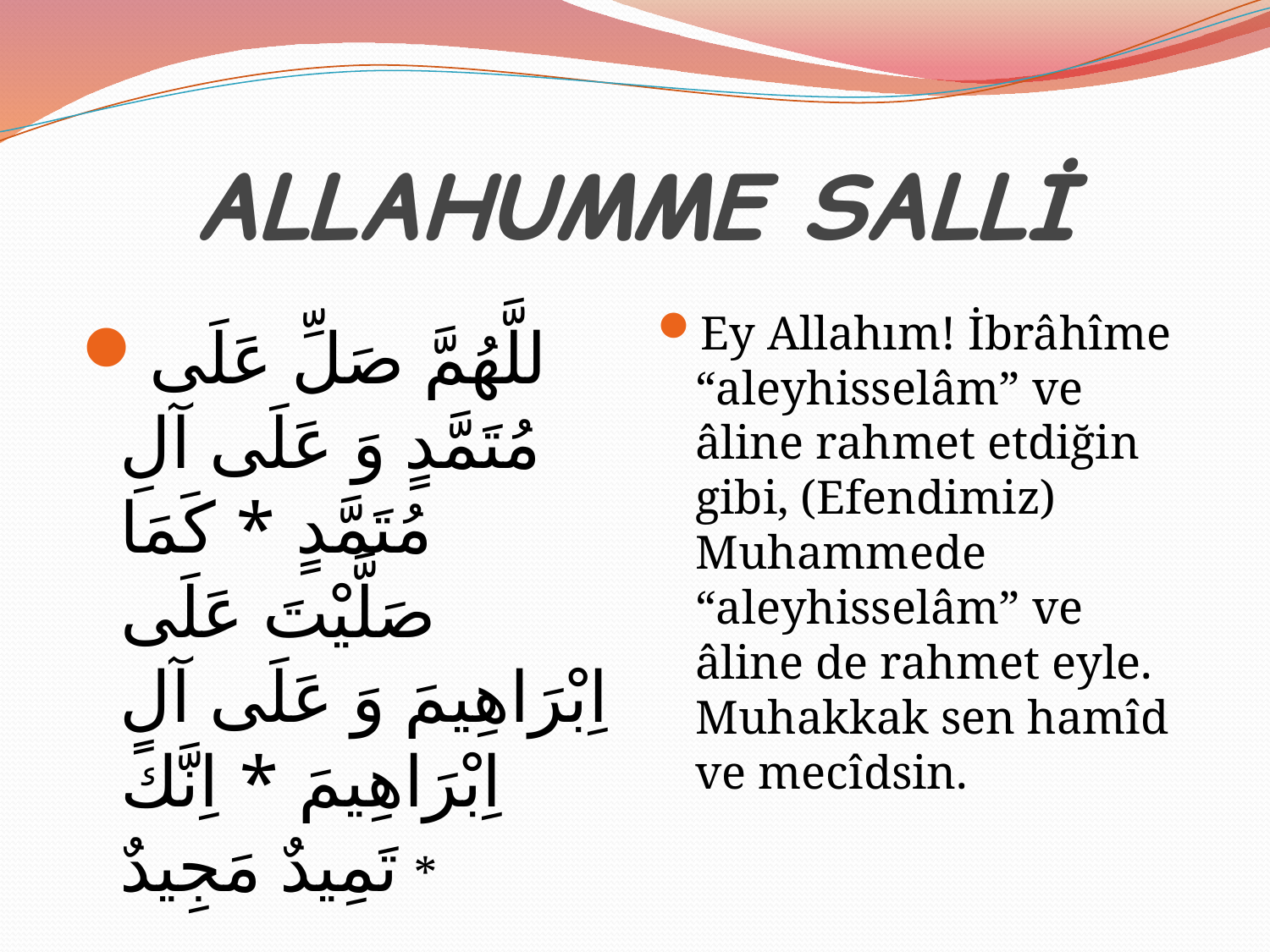

# ALLAHUMME SALLİ
Ey Allahım! İbrâhîme “aleyhisselâm” ve âline rahmet etdiğin gibi, (Efendimiz) Muhammede “aleyhisselâm” ve âline de rahmet eyle. Muhakkak sen hamîd ve mecîdsin.
للَّهُمَّ صَلِّ عَلَى مُتَمَّدٍ وَ عَلَى ﺁلِ مُتَمَّدٍ * كَمَا صَلَّيْتَ عَلَى اِبْرَاهِيمَ وَ عَلَى ﺁلِ اِبْرَاهِيمَ * اِنَّكَ تَمِيدٌ مَجِيدٌ *